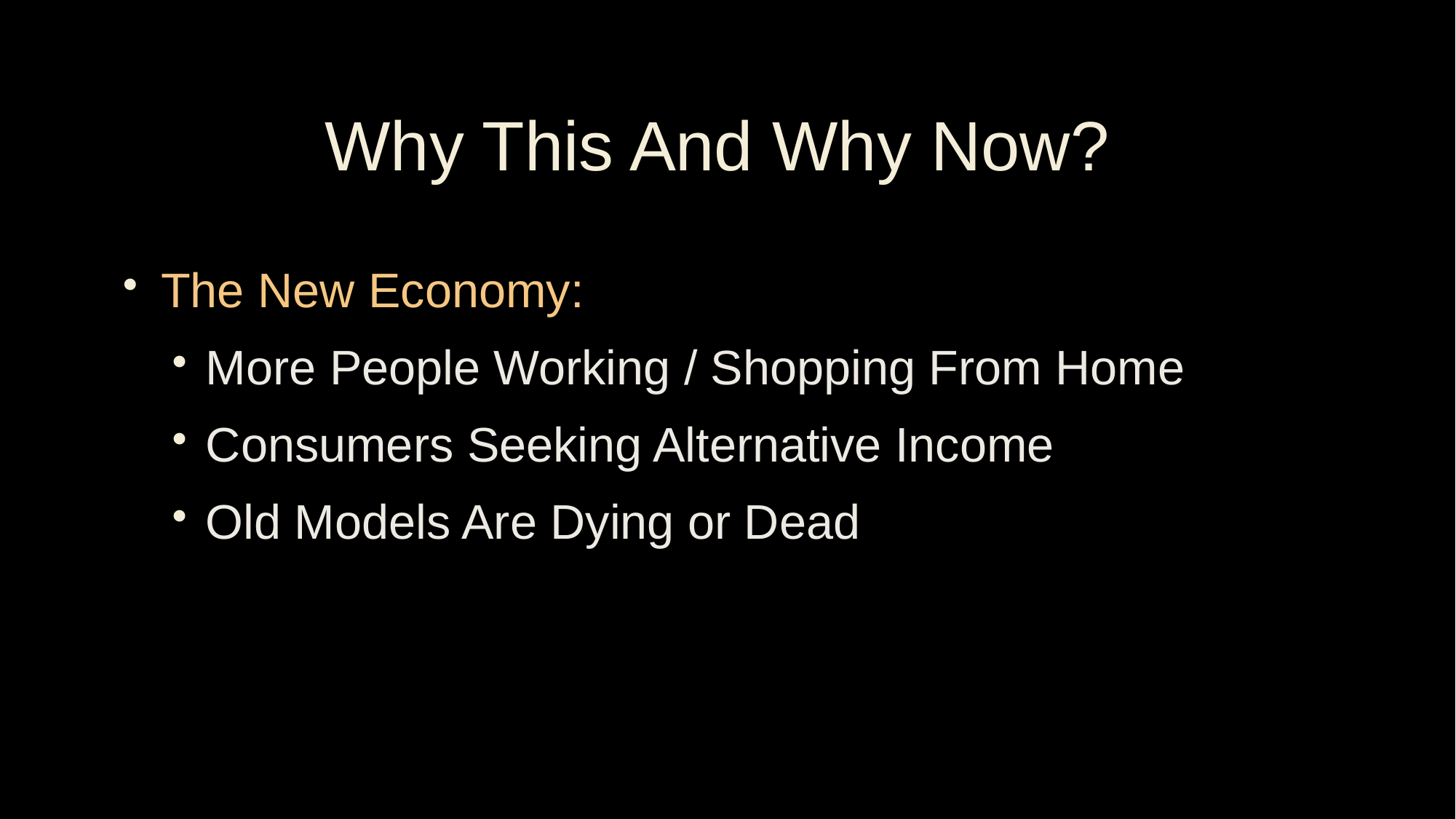

# Why This And Why Now?
The New Economy:
More People Working / Shopping From Home
Consumers Seeking Alternative Income
Old Models Are Dying or Dead